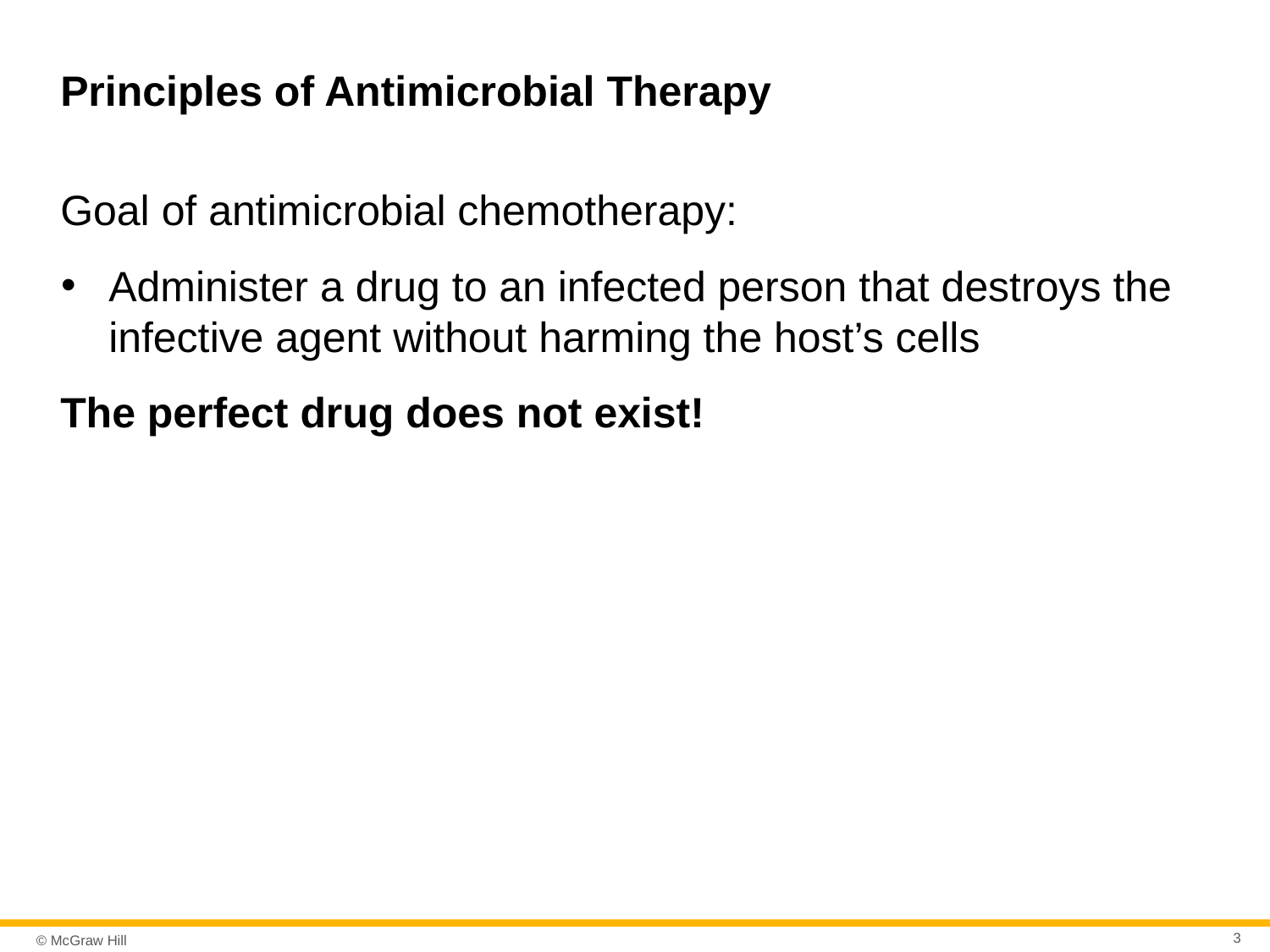

# Principles of Antimicrobial Therapy
Goal of antimicrobial chemotherapy:
Administer a drug to an infected person that destroys the infective agent without harming the host’s cells
The perfect drug does not exist!